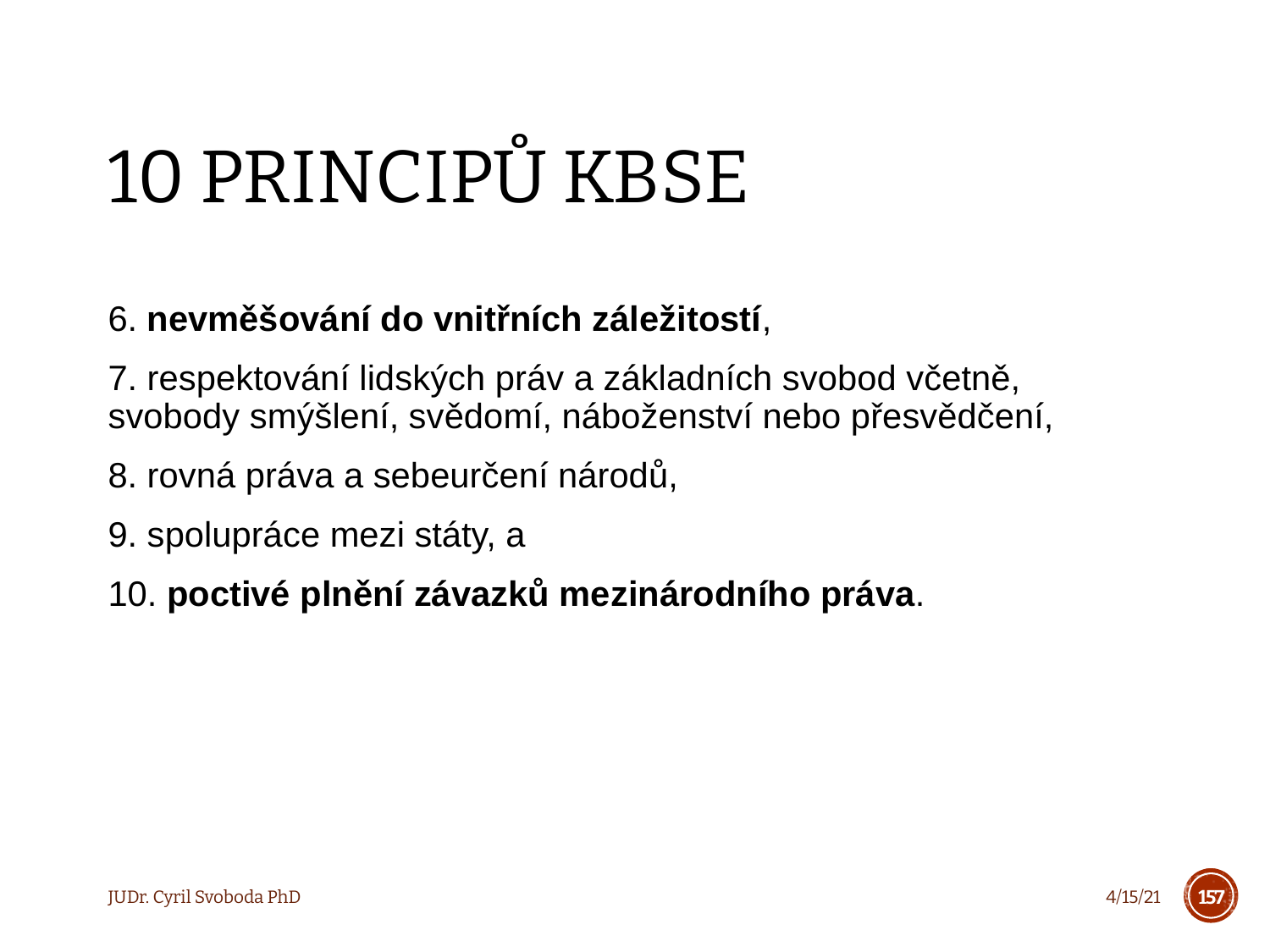

# 10 principů KBSE
6. nevměšování do vnitřních záležitostí,
7. respektování lidských práv a základních svobod včetně, svobody smýšlení, svědomí, náboženství nebo přesvědčení,
8. rovná práva a sebeurčení národů,
9. spolupráce mezi státy, a
10. poctivé plnění závazků mezinárodního práva.

JUDr. Cyril Svoboda PhD
4/15/21
157